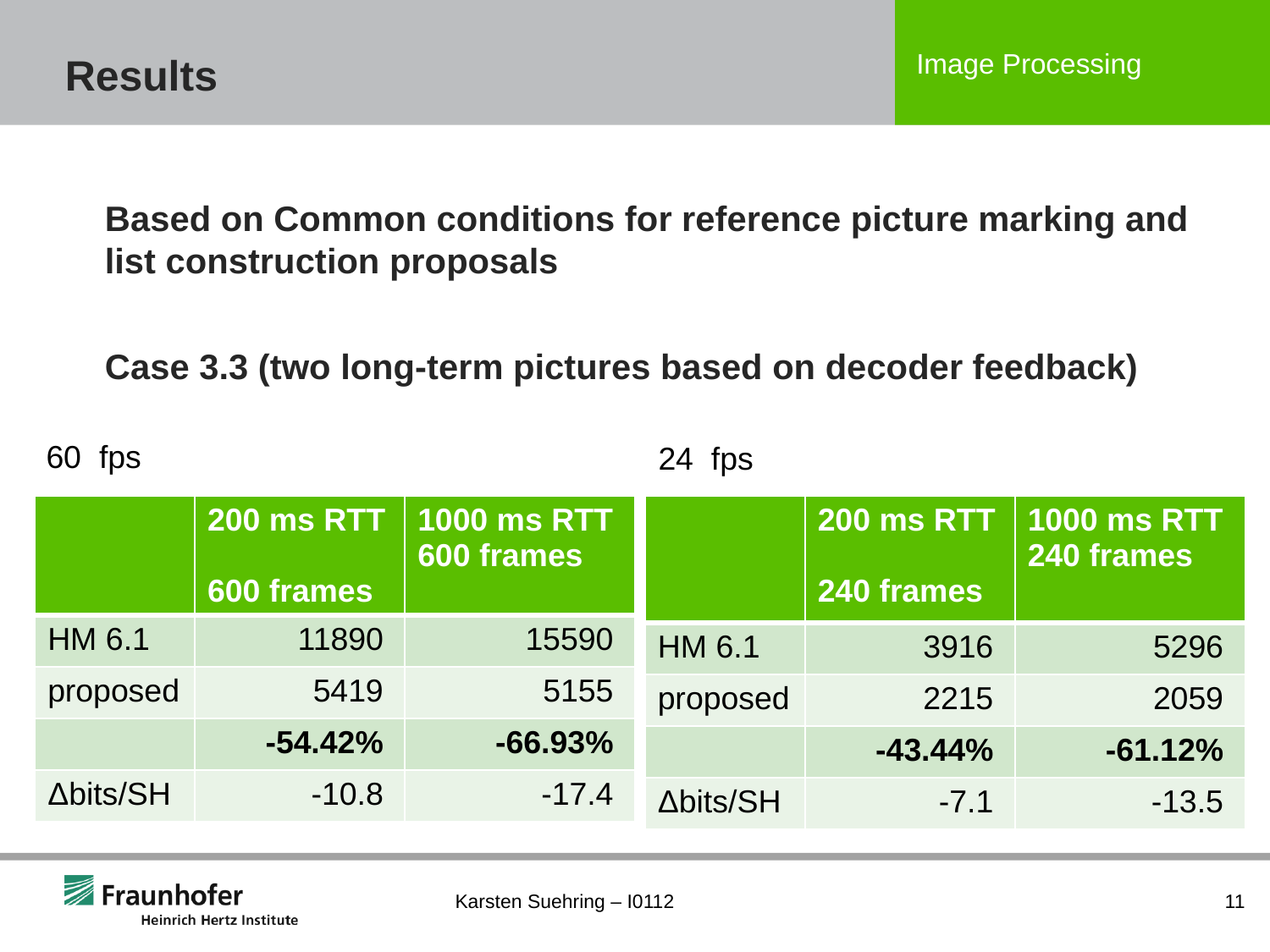

# Results
Based on Common conditions for reference picture marking and list construction proposals

Case 3.3 (two long-term pictures based on decoder feedback)
60  fps
24  fps
|  | 200 ms RTT 600 frames | 1000 ms RTT 600 frames |
| --- | --- | --- |
| HM 6.1 | 11890 | 15590 |
| proposed | 5419 | 5155 |
|  | -54.42% | -66.93% |
| Δbits/SH | -10.8 | -17.4 |
|  | 200 ms RTT 240 frames | 1000 ms RTT 240 frames |
| --- | --- | --- |
| HM 6.1 | 3916 | 5296 |
| proposed | 2215 | 2059 |
|  | -43.44% | -61.12% |
| Δbits/SH | -7.1 | -13.5 |
Karsten Suehring – I0112
11